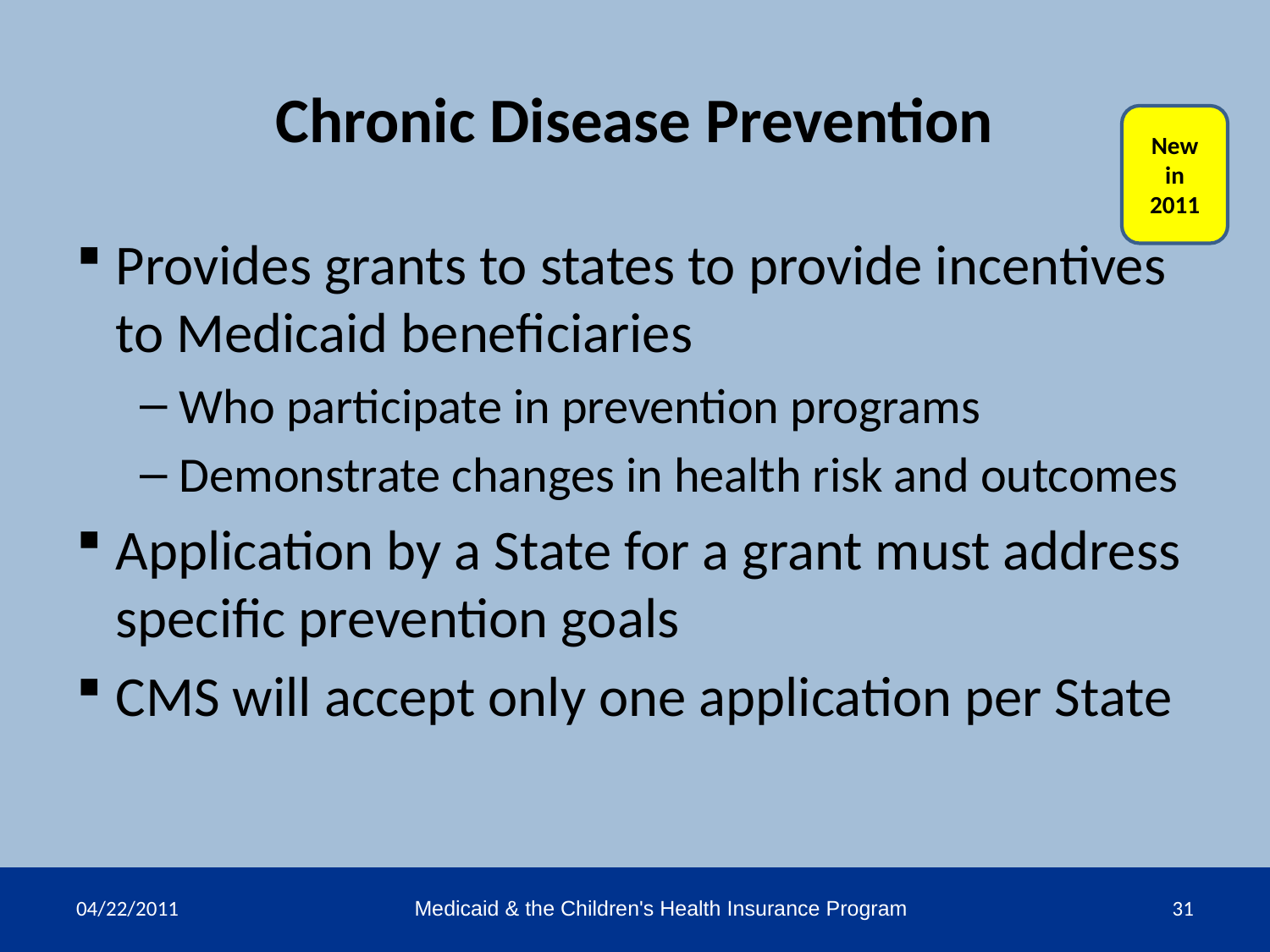

# Chronic Disease Prevention
New in 2011
Provides grants to states to provide incentives to Medicaid beneficiaries
Who participate in prevention programs
Demonstrate changes in health risk and outcomes
Application by a State for a grant must address specific prevention goals
CMS will accept only one application per State

04/22/2011
Medicaid & the Children's Health Insurance Program
31